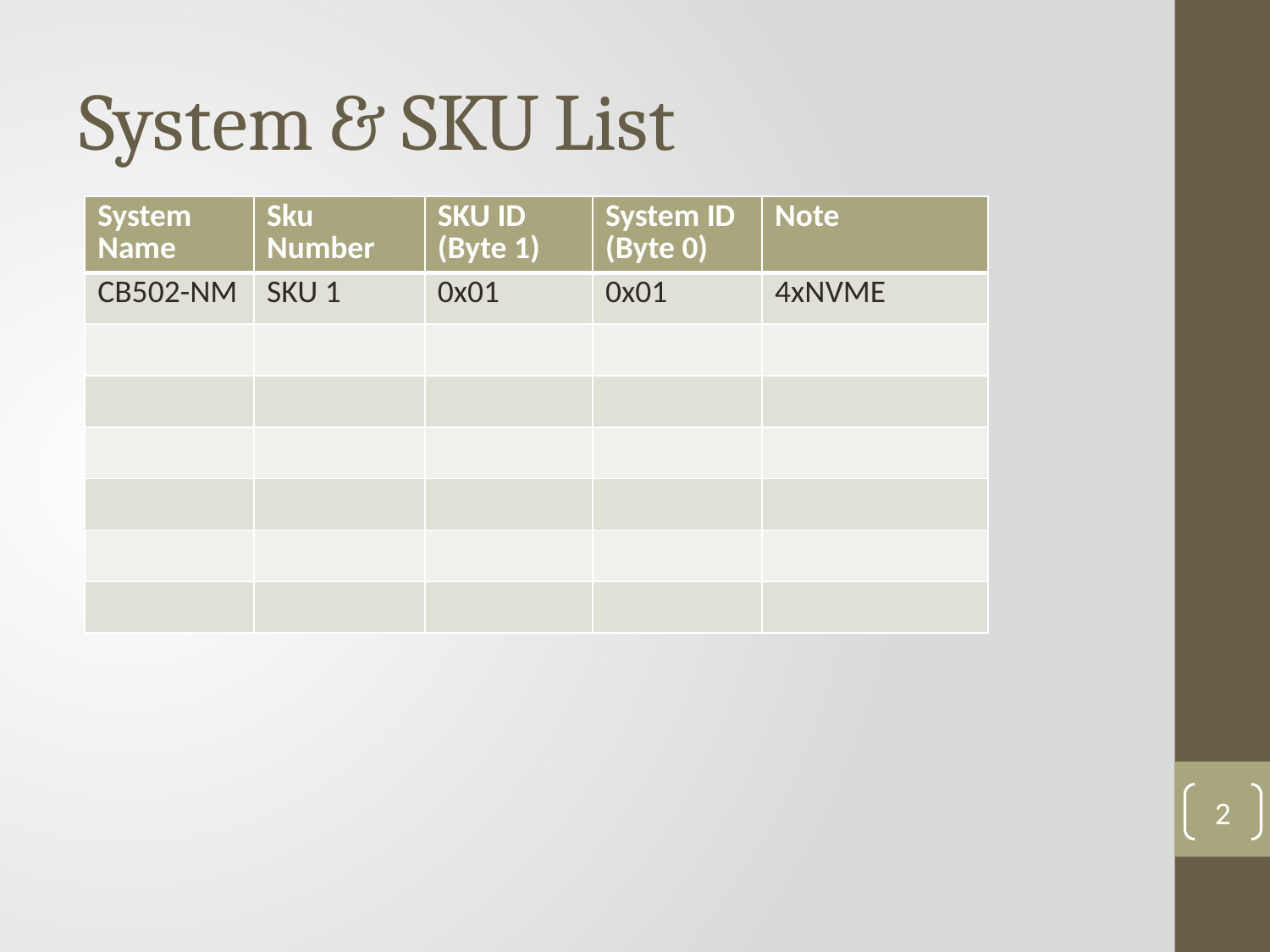

# System & SKU List
| System Name | Sku Number | SKU ID (Byte 1) | System ID (Byte 0) | Note |
| --- | --- | --- | --- | --- |
| CB502-NM | SKU 1 | 0x01 | 0x01 | 4xNVME |
|  |  |  |  |  |
|  |  |  |  |  |
|  |  |  |  |  |
|  |  |  |  |  |
|  |  |  |  |  |
|  |  |  |  |  |
2